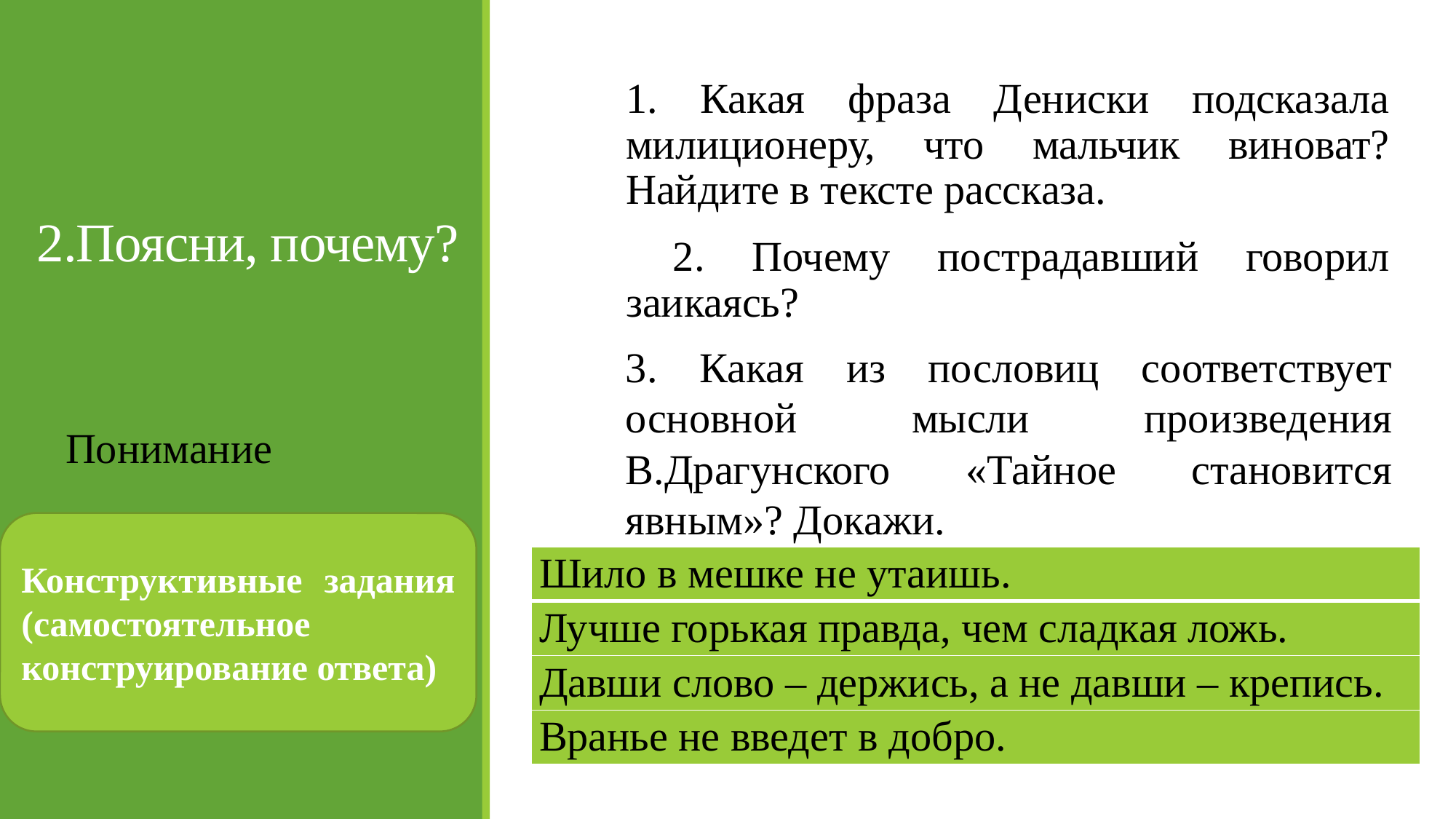

# 2.Поясни, почему?
1. Какая фраза Дениски подсказала милиционеру, что мальчик виноват? Найдите в тексте рассказа.
 2. Почему пострадавший говорил заикаясь?
3. Какая из пословиц соответствует основной мысли произведения В.Драгунского «Тайное становится явным»? Докажи.

Понимание

Конструктивные задания (самостоятельное конструирование ответа)
| Шило в мешке не утаишь. |
| --- |
| Лучше горькая правда, чем сладкая ложь. |
| Давши слово – держись, а не давши – крепись. |
| Вранье не введет в добро. |